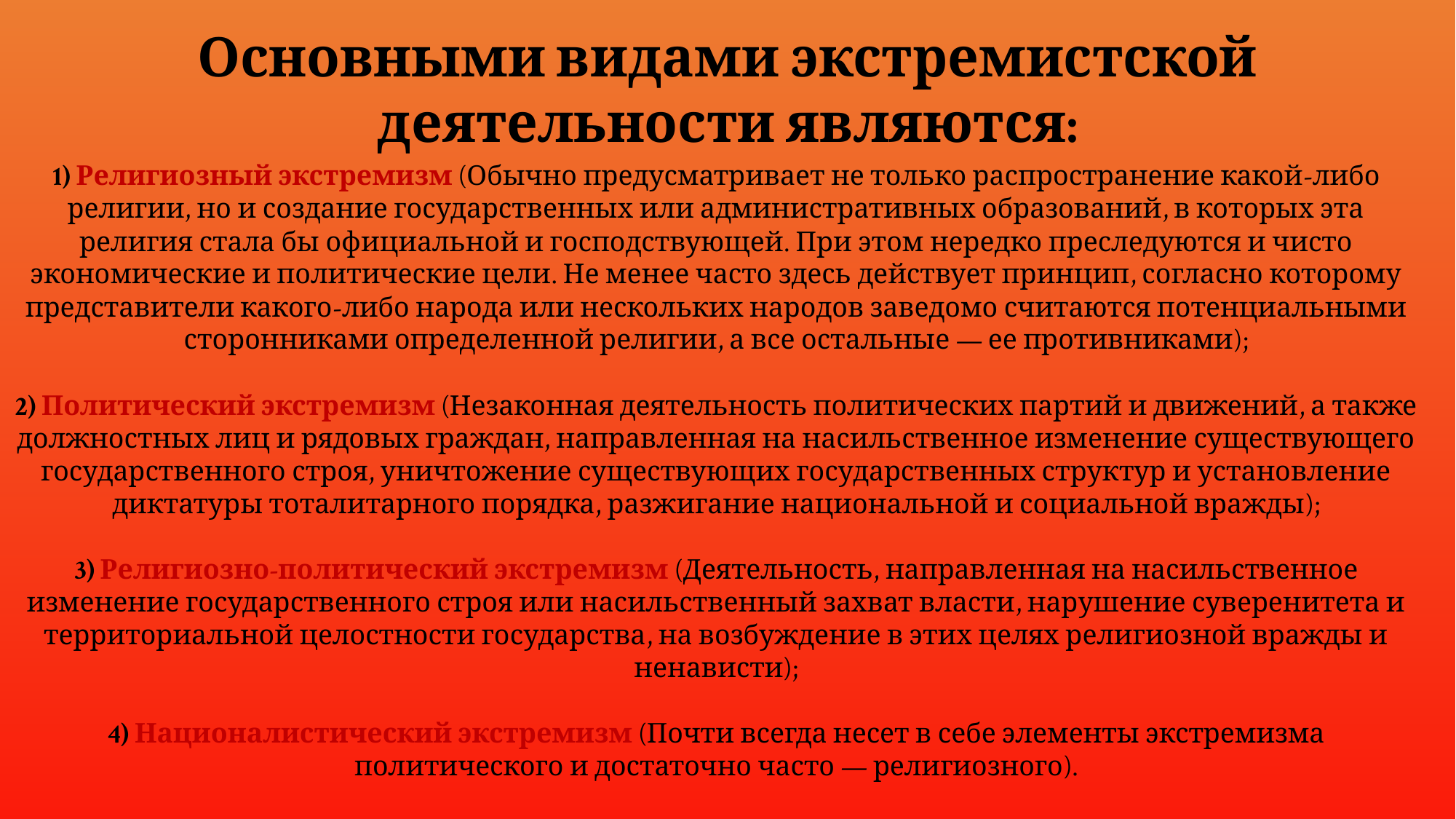

Основными видами экстремистской деятельности являются:

1) Религиозный экстремизм (Обычно предусматривает не только распространение какой-либо религии, но и создание государственных или административных образований, в которых эта религия стала бы официальной и господствующей. При этом нередко преследуются и чисто экономические и политические цели. Не менее часто здесь действует принцип, согласно которому представители какого-либо народа или нескольких народов заведомо считаются потенциальными сторонниками определенной религии, а все остальные — ее противниками);

2) Политический экстремизм (Незаконная деятельность политических партий и движений, а также должностных лиц и рядовых граждан, направленная на насильственное изменение существующего государственного строя, уничтожение существующих государственных структур и установление диктатуры тоталитарного порядка, разжигание национальной и социальной вражды);

3) Религиозно-политический экстремизм (Деятельность, направленная на насильственное изменение государственного строя или насильственный захват власти, нарушение суверенитета и территориальной целостности государства, на возбуждение в этих целях религиозной вражды и ненависти);

4) Националистический экстремизм (Почти всегда несет в себе элементы экстремизма политического и достаточно часто — религиозного).